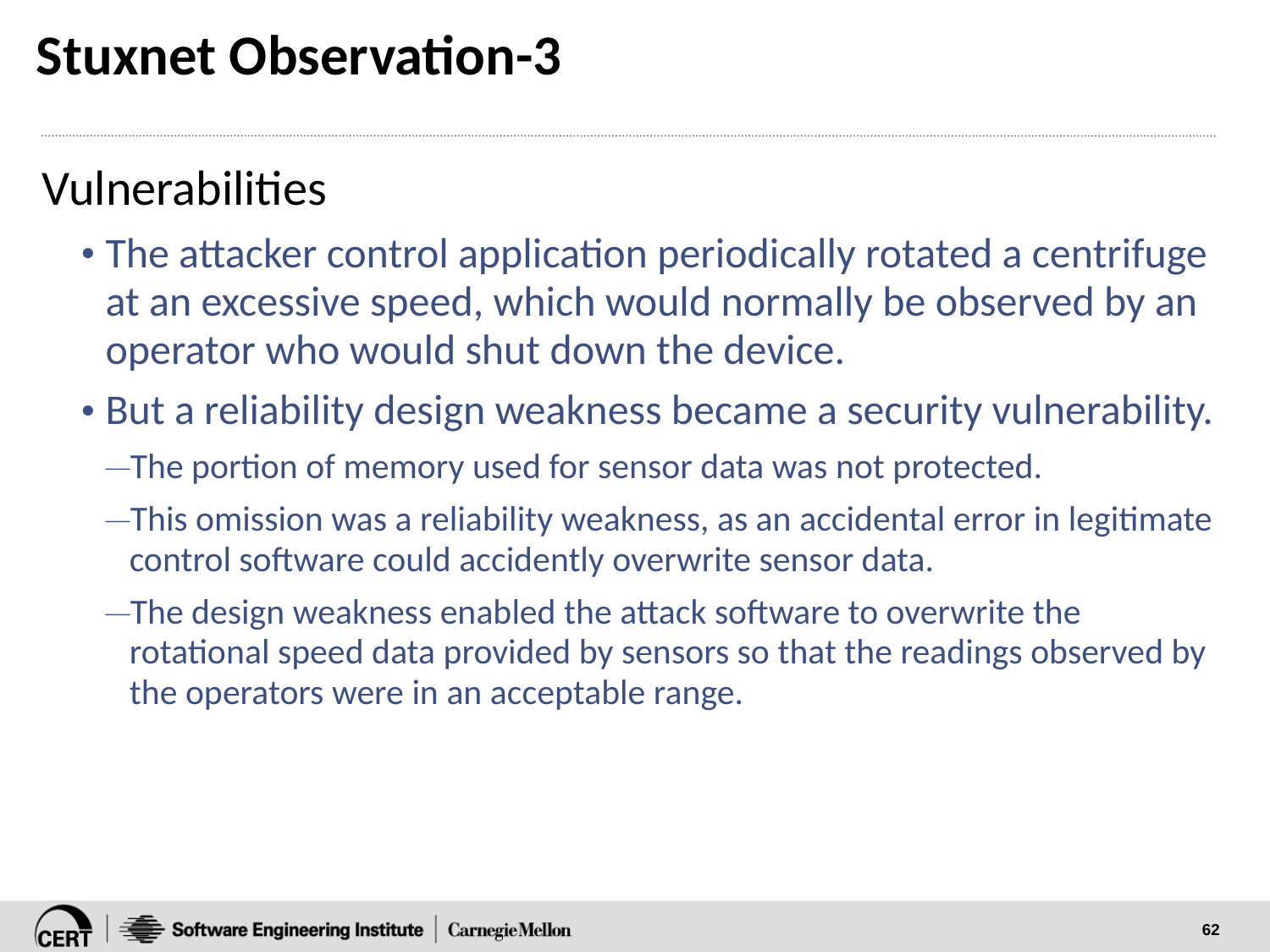

# Stuxnet Observation-3
Vulnerabilities
The attacker control application periodically rotated a centrifuge at an excessive speed, which would normally be observed by an operator who would shut down the device.
But a reliability design weakness became a security vulnerability.
The portion of memory used for sensor data was not protected.
This omission was a reliability weakness, as an accidental error in legitimate control software could accidently overwrite sensor data.
The design weakness enabled the attack software to overwrite the rotational speed data provided by sensors so that the readings observed by the operators were in an acceptable range.